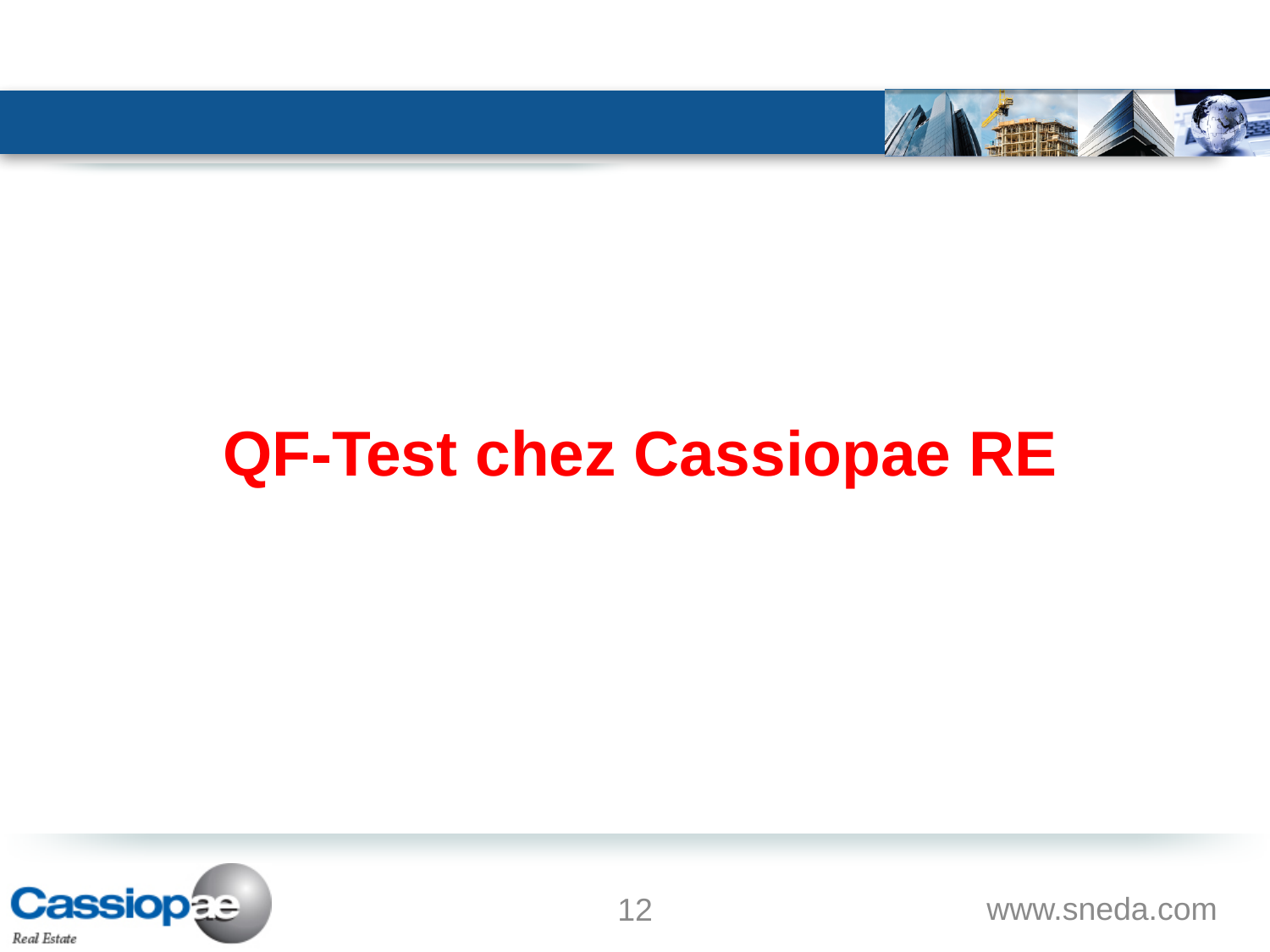

Exécution des scenarios
QF-Test chez Cassiopae RE